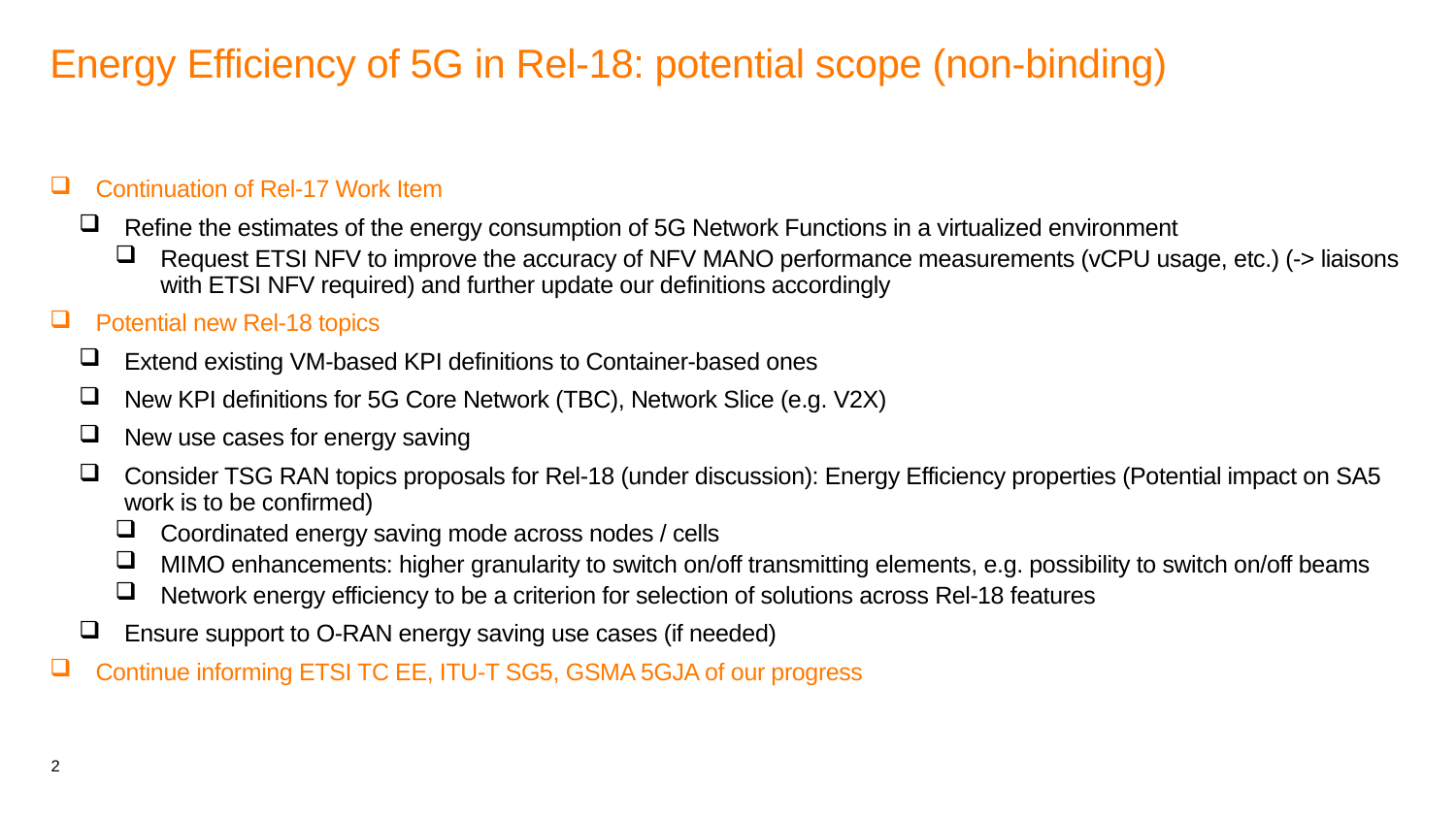

# Energy Efficiency of 5G in Rel-18: potential scope (non-binding)
Continuation of Rel-17 Work Item
Refine the estimates of the energy consumption of 5G Network Functions in a virtualized environment
Request ETSI NFV to improve the accuracy of NFV MANO performance measurements (vCPU usage, etc.) (-> liaisons with ETSI NFV required) and further update our definitions accordingly
Potential new Rel-18 topics
Extend existing VM-based KPI definitions to Container-based ones
New KPI definitions for 5G Core Network (TBC), Network Slice (e.g. V2X)
New use cases for energy saving
Consider TSG RAN topics proposals for Rel-18 (under discussion): Energy Efficiency properties (Potential impact on SA5 work is to be confirmed)
Coordinated energy saving mode across nodes / cells
MIMO enhancements: higher granularity to switch on/off transmitting elements, e.g. possibility to switch on/off beams
Network energy efficiency to be a criterion for selection of solutions across Rel-18 features
Ensure support to O-RAN energy saving use cases (if needed)
Continue informing ETSI TC EE, ITU-T SG5, GSMA 5GJA of our progress